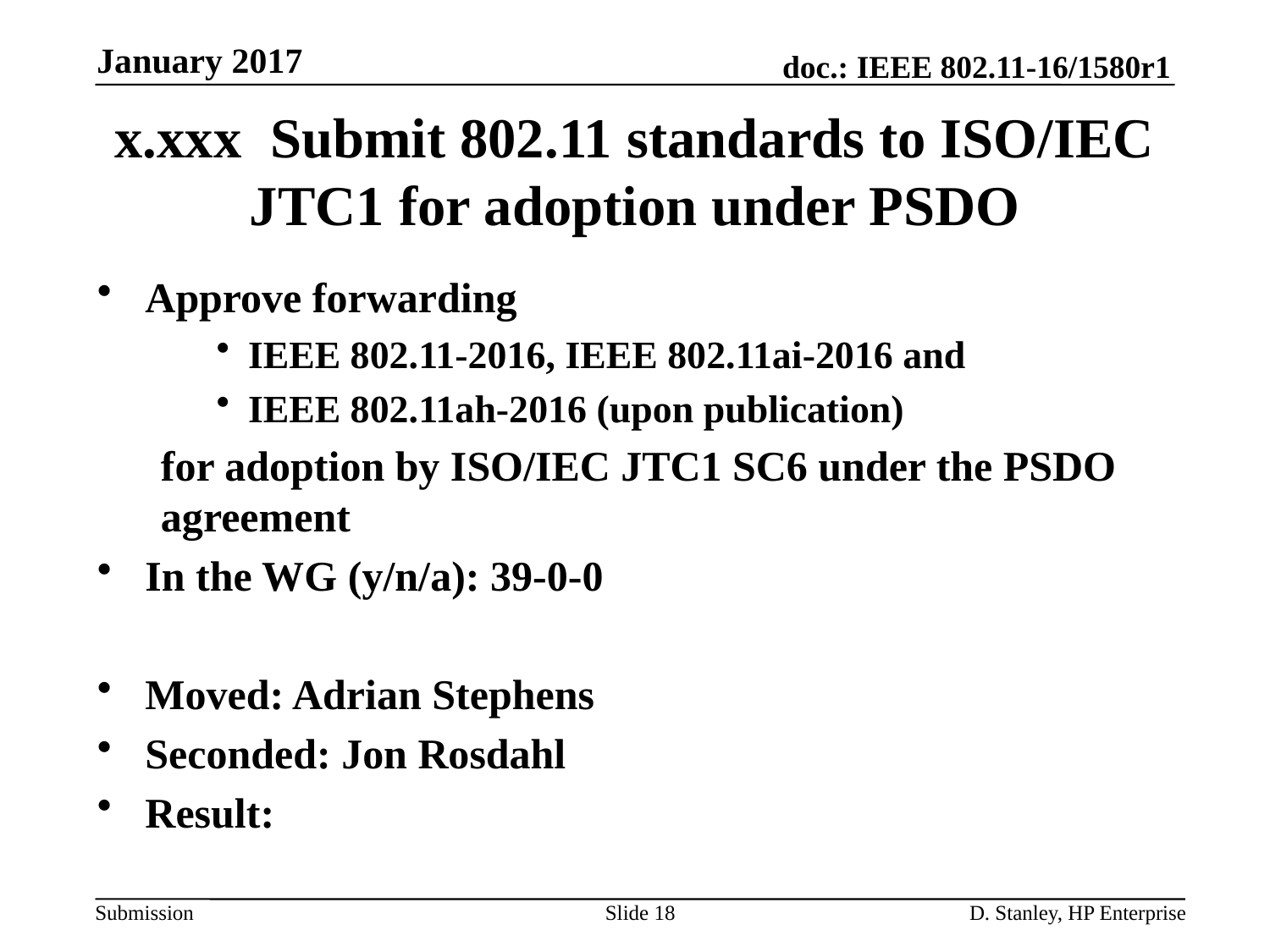

January 2017
# x.xxx  Submit 802.11 standards to ISO/IEC JTC1 for adoption under PSDO
Approve forwarding
IEEE 802.11-2016, IEEE 802.11ai-2016 and
IEEE 802.11ah-2016 (upon publication)
for adoption by ISO/IEC JTC1 SC6 under the PSDO agreement
In the WG (y/n/a): 39-0-0

Moved: Adrian Stephens
Seconded: Jon Rosdahl
Result:

Slide 18
D. Stanley, HP Enterprise